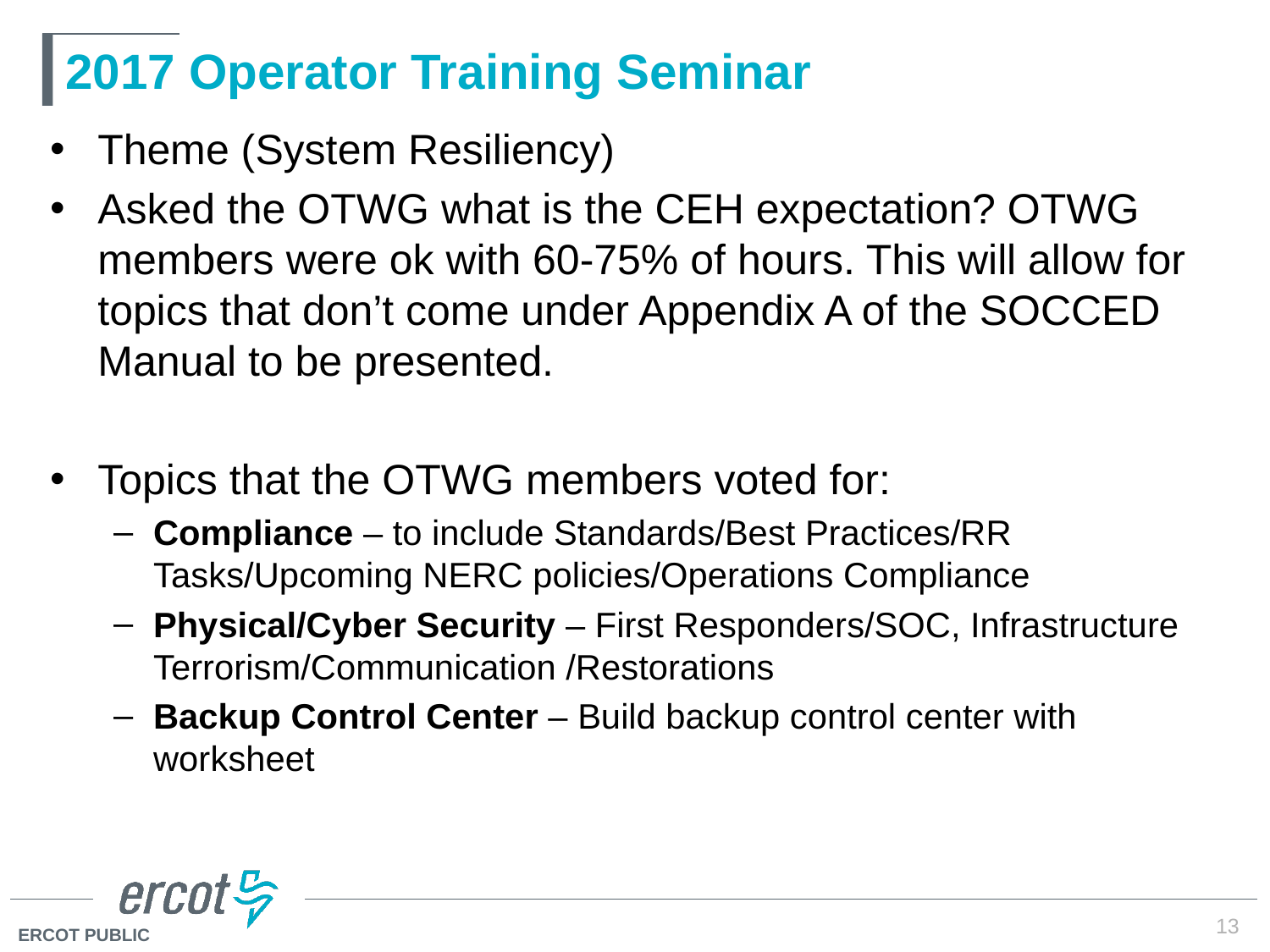

# 2017 Operator Training Seminar
Theme (System Resiliency)
Asked the OTWG what is the CEH expectation? OTWG members were ok with 60-75% of hours. This will allow for topics that don’t come under Appendix A of the SOCCED Manual to be presented.

Topics that the OTWG members voted for:
Compliance – to include Standards/Best Practices/RR Tasks/Upcoming NERC policies/Operations Compliance
Physical/Cyber Security – First Responders/SOC, Infrastructure Terrorism/Communication /Restorations
Backup Control Center – Build backup control center with worksheet

13